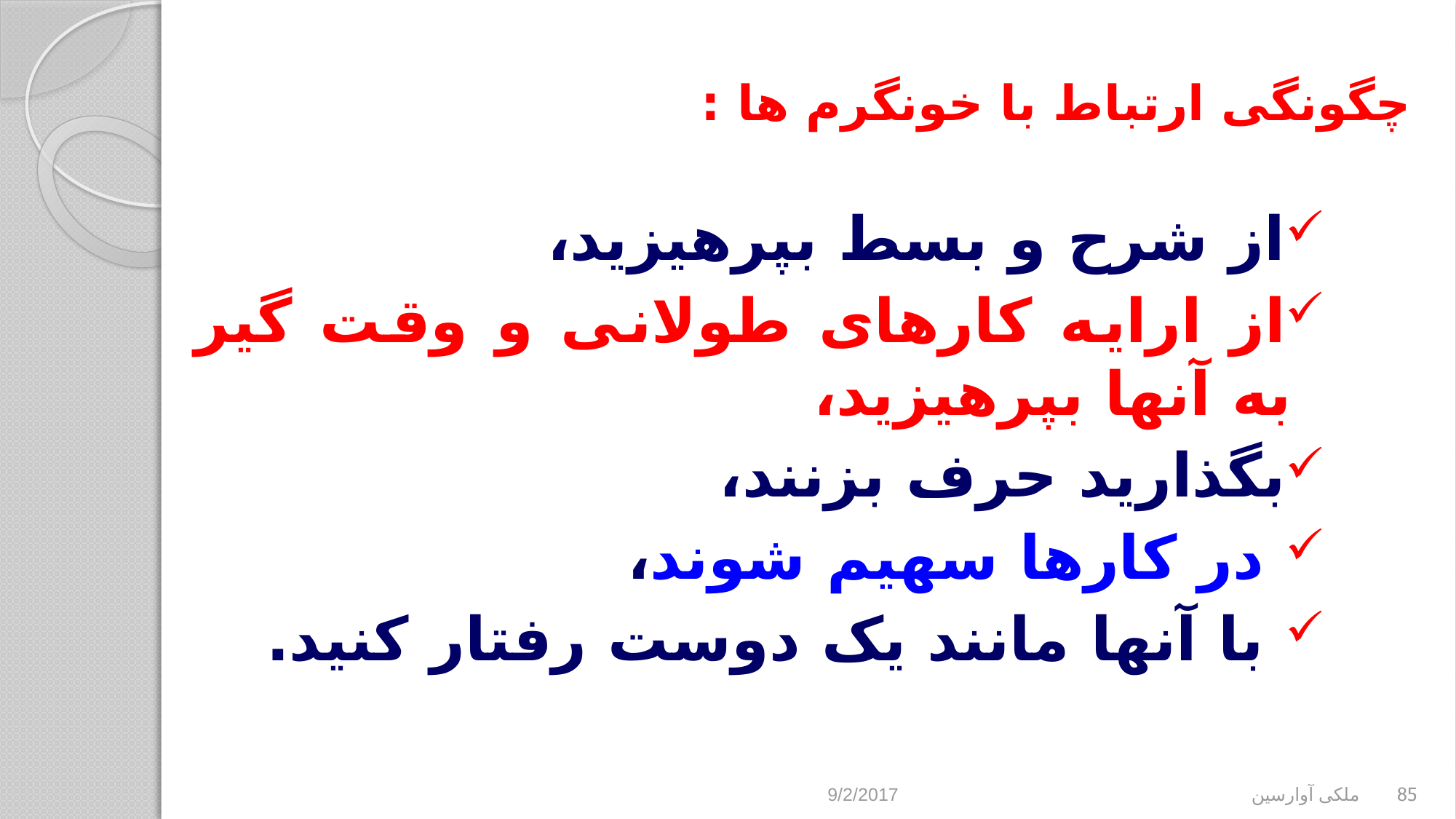

# چگونگی ارتباط با خونگرم ها :
از شرح و بسط بپرهیزید،
از ارایه کارهای طولانی و وقت گیر به آنها بپرهیزید،
بگذارید حرف بزنند،
 در کارها سهیم شوند،
 با آنها مانند یک دوست رفتار کنید.
9/2/2017
ملکی آوارسین
85